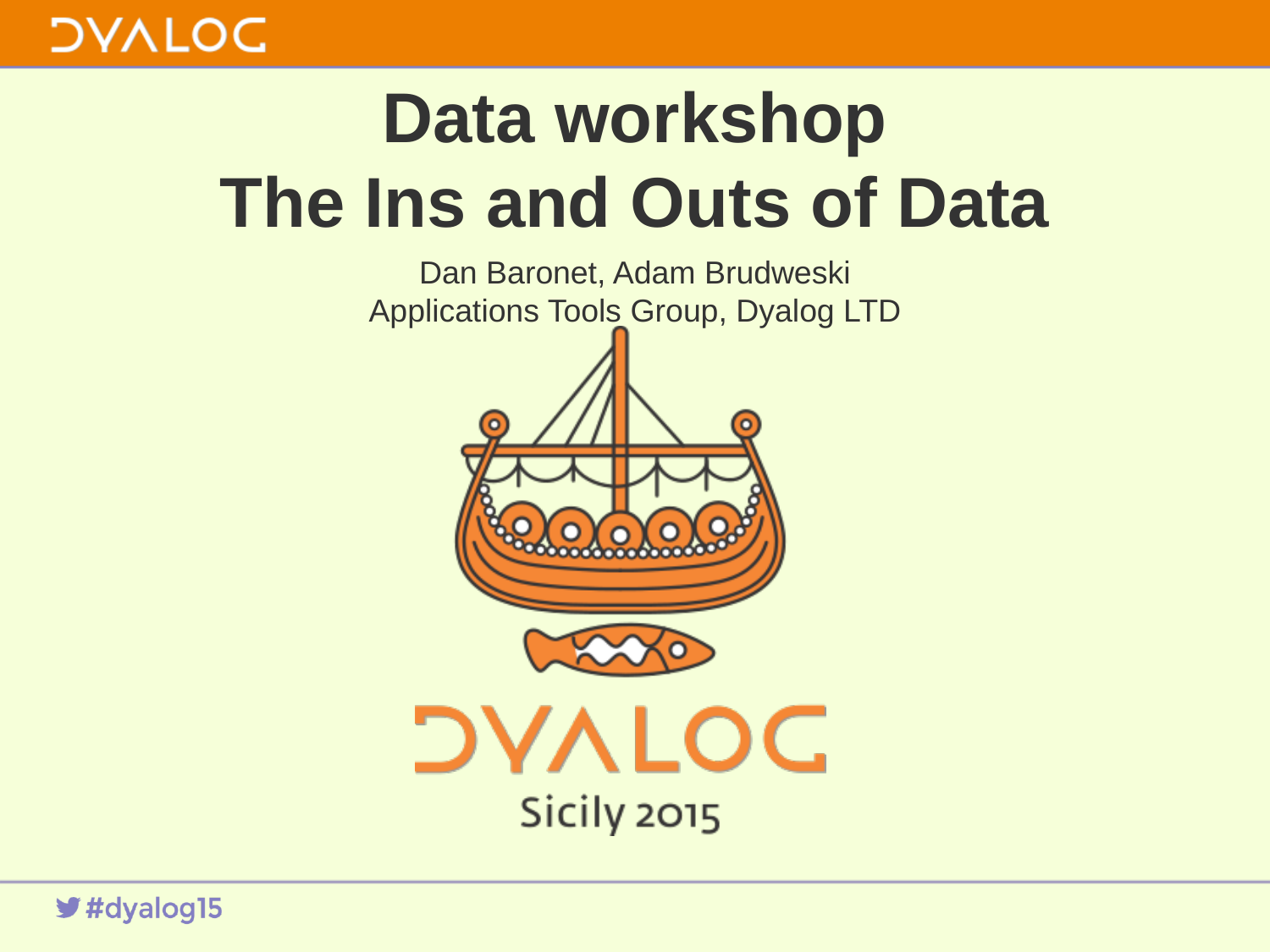

# Data workshop The Ins and Outs of Data
Dan Baronet, Adam Brudweski
Applications Tools Group, Dyalog LTD